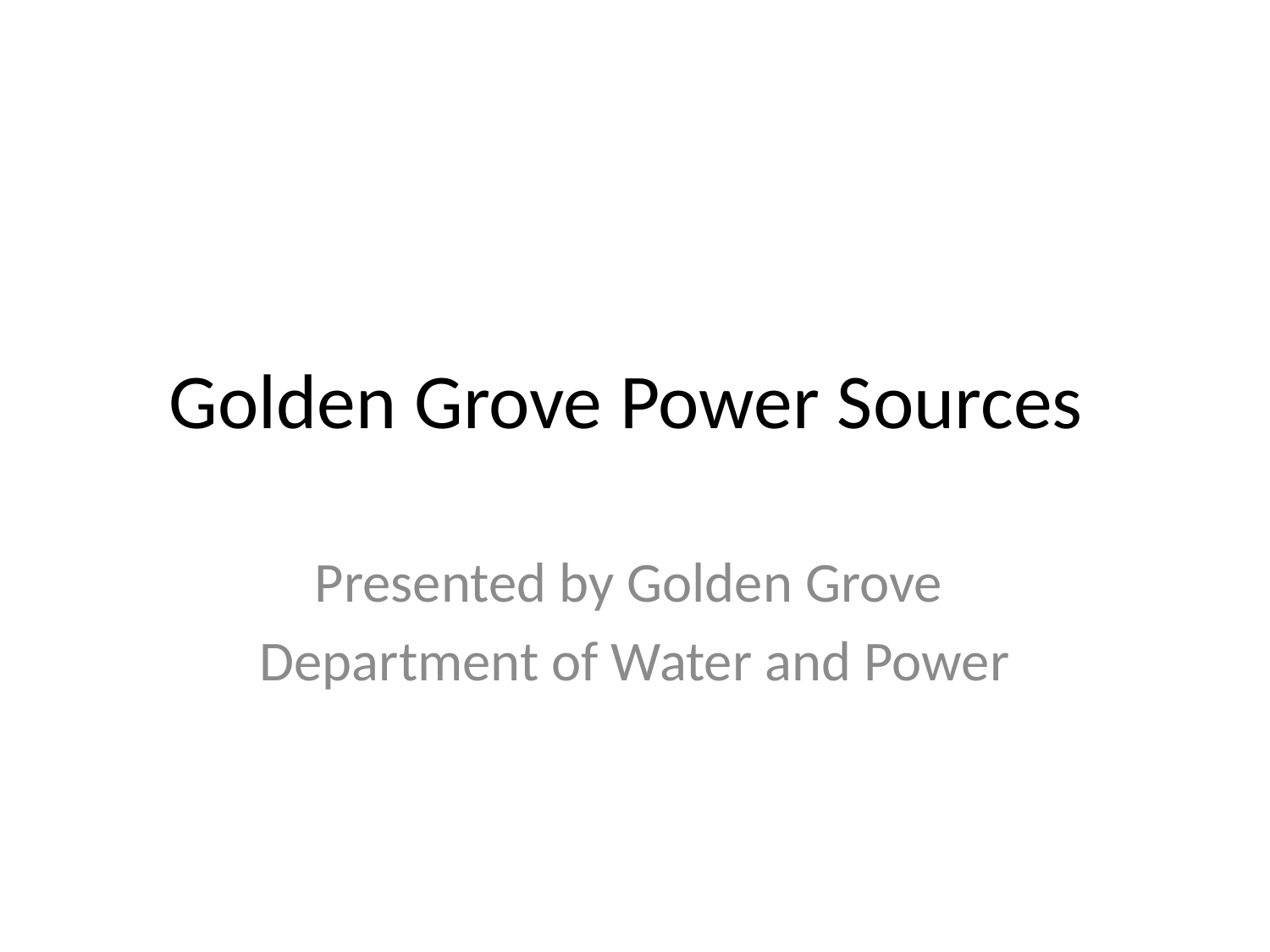

# Golden Grove Power Sources
Presented by Golden Grove
Department of Water and Power